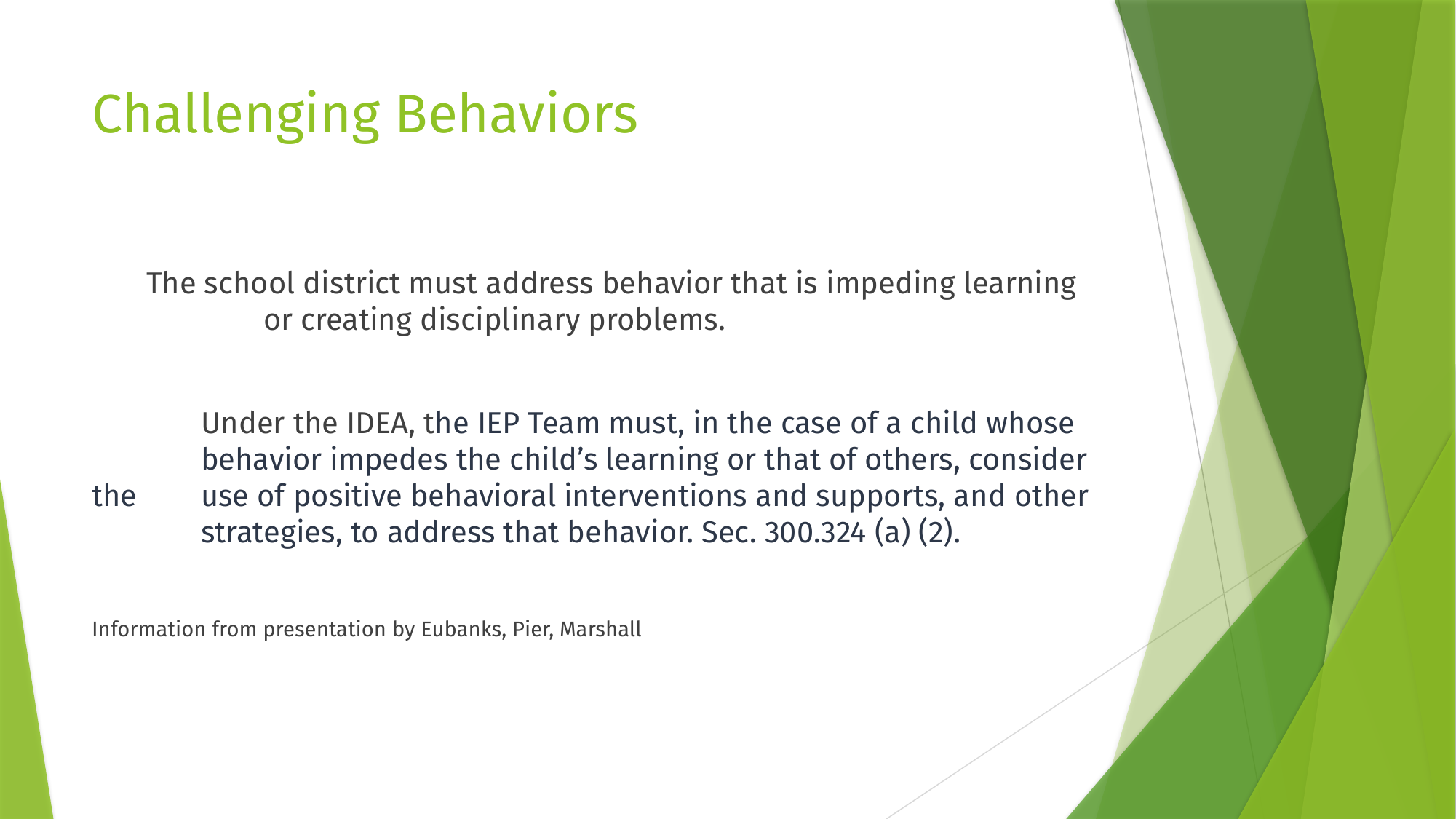

# Challenging Behaviors
The school district must address behavior that is impeding learning 	 or creating disciplinary problems.

      	Under the IDEA, the IEP Team must, in the case of a child whose      	behavior impedes the child’s learning or that of others, consider the   	use of positive behavioral interventions and supports, and other 	strategies, to address that behavior. Sec. 300.324 (a) (2).

Information from presentation by Eubanks, Pier, Marshall